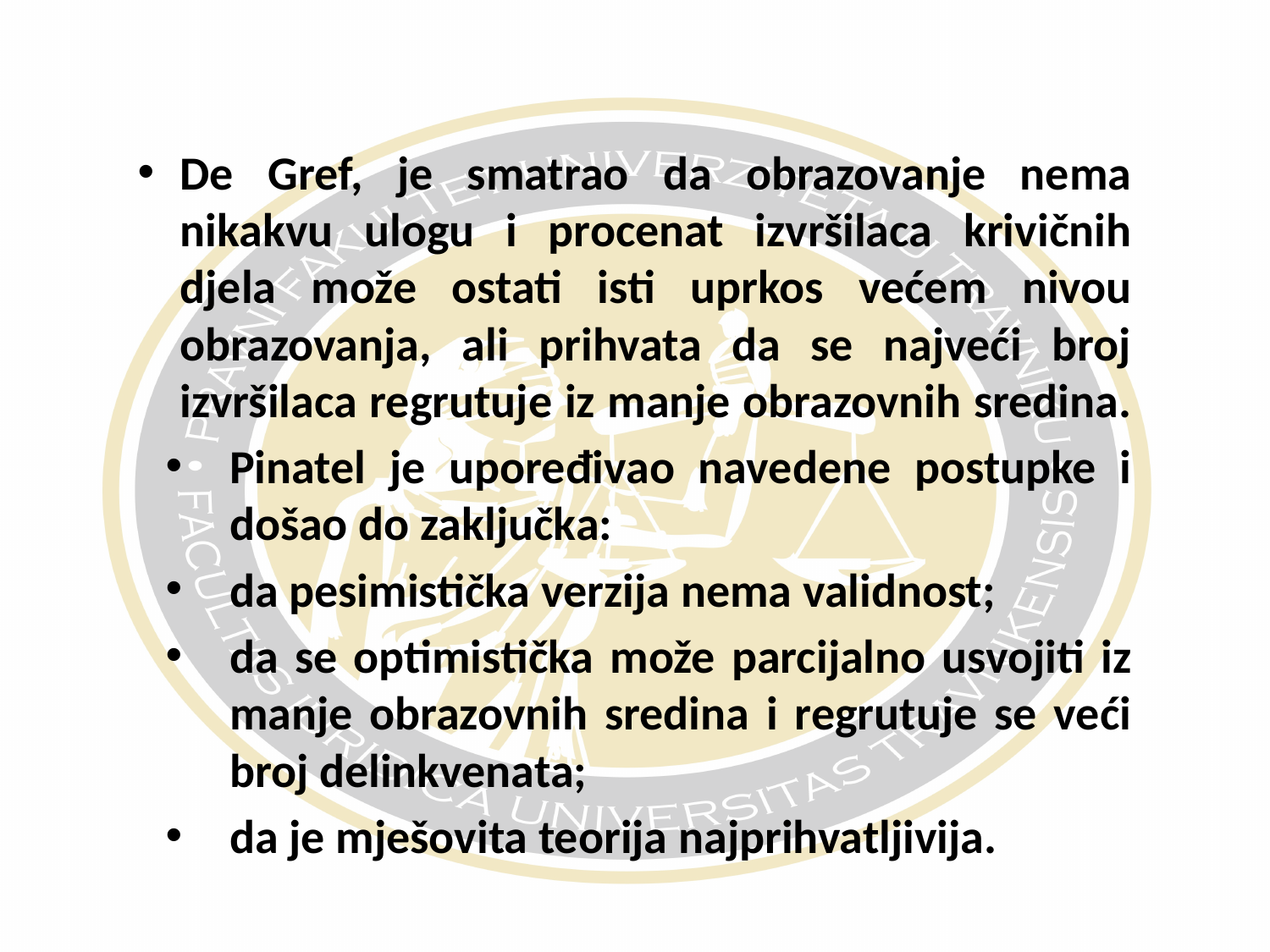

#
De Gref, je smatrao da obrazovanje nema nikakvu ulogu i procenat izvršilaca krivičnih djela može ostati isti uprkos većem nivou obrazovanja, ali prihvata da se najveći broj izvršilaca regrutuje iz manje obrazovnih sredina.
Pinatel je upoređivao navedene postupke i došao do zaključka:
da pesimistička verzija nema validnost;
da se optimistička može parcijalno usvojiti iz manje obrazovnih sredina i regrutuje se veći broj delinkvenata;
da je mješovita teorija najprihvatljivija.